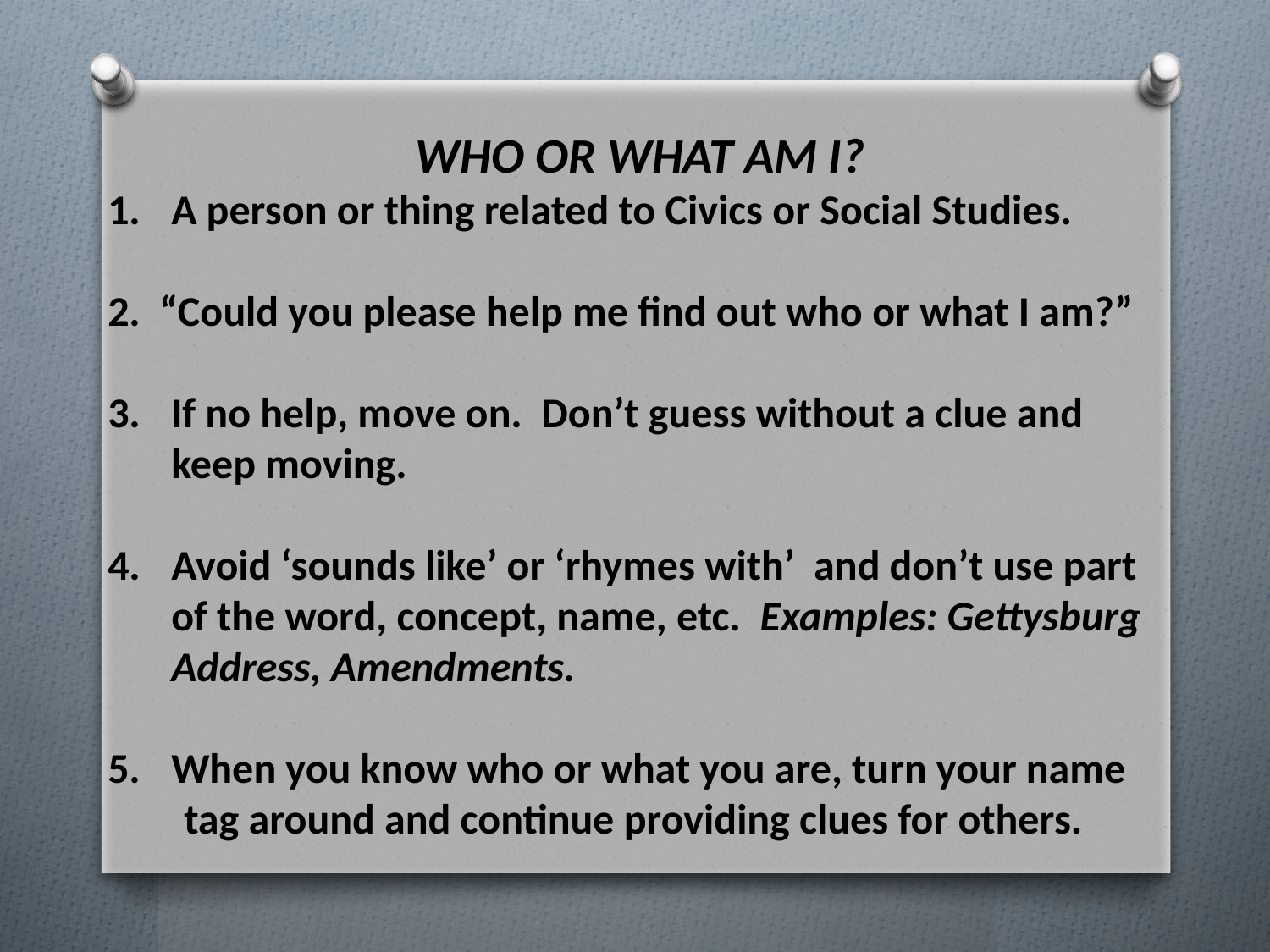

WHO OR WHAT AM I?
A person or thing related to Civics or Social Studies.

2.  “Could you please help me find out who or what I am?”

If no help, move on.  Don’t guess without a clue and keep moving.

Avoid ‘sounds like’ or ‘rhymes with’  and don’t use part of the word, concept, name, etc.  Examples: Gettysburg Address, Amendments.

When you know who or what you are, turn your name
        tag around and continue providing clues for others.